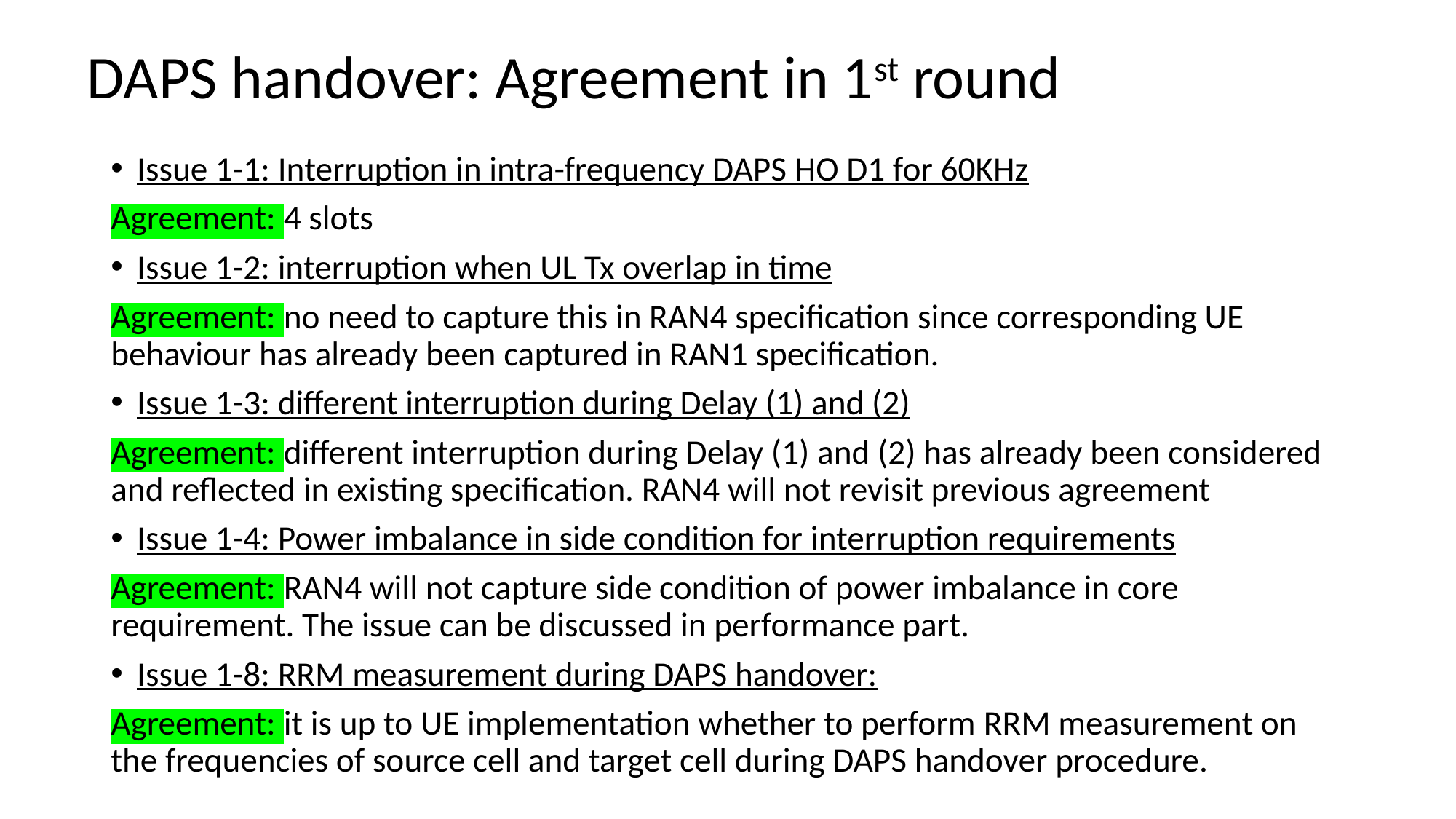

# DAPS handover: Agreement in 1st round
Issue 1-1: Interruption in intra-frequency DAPS HO D1 for 60KHz
Agreement: 4 slots
Issue 1-2: interruption when UL Tx overlap in time
Agreement: no need to capture this in RAN4 specification since corresponding UE behaviour has already been captured in RAN1 specification.
Issue 1-3: different interruption during Delay (1) and (2)
Agreement: different interruption during Delay (1) and (2) has already been considered and reflected in existing specification. RAN4 will not revisit previous agreement
Issue 1-4: Power imbalance in side condition for interruption requirements
Agreement: RAN4 will not capture side condition of power imbalance in core requirement. The issue can be discussed in performance part.
Issue 1-8: RRM measurement during DAPS handover:
Agreement: it is up to UE implementation whether to perform RRM measurement on the frequencies of source cell and target cell during DAPS handover procedure.